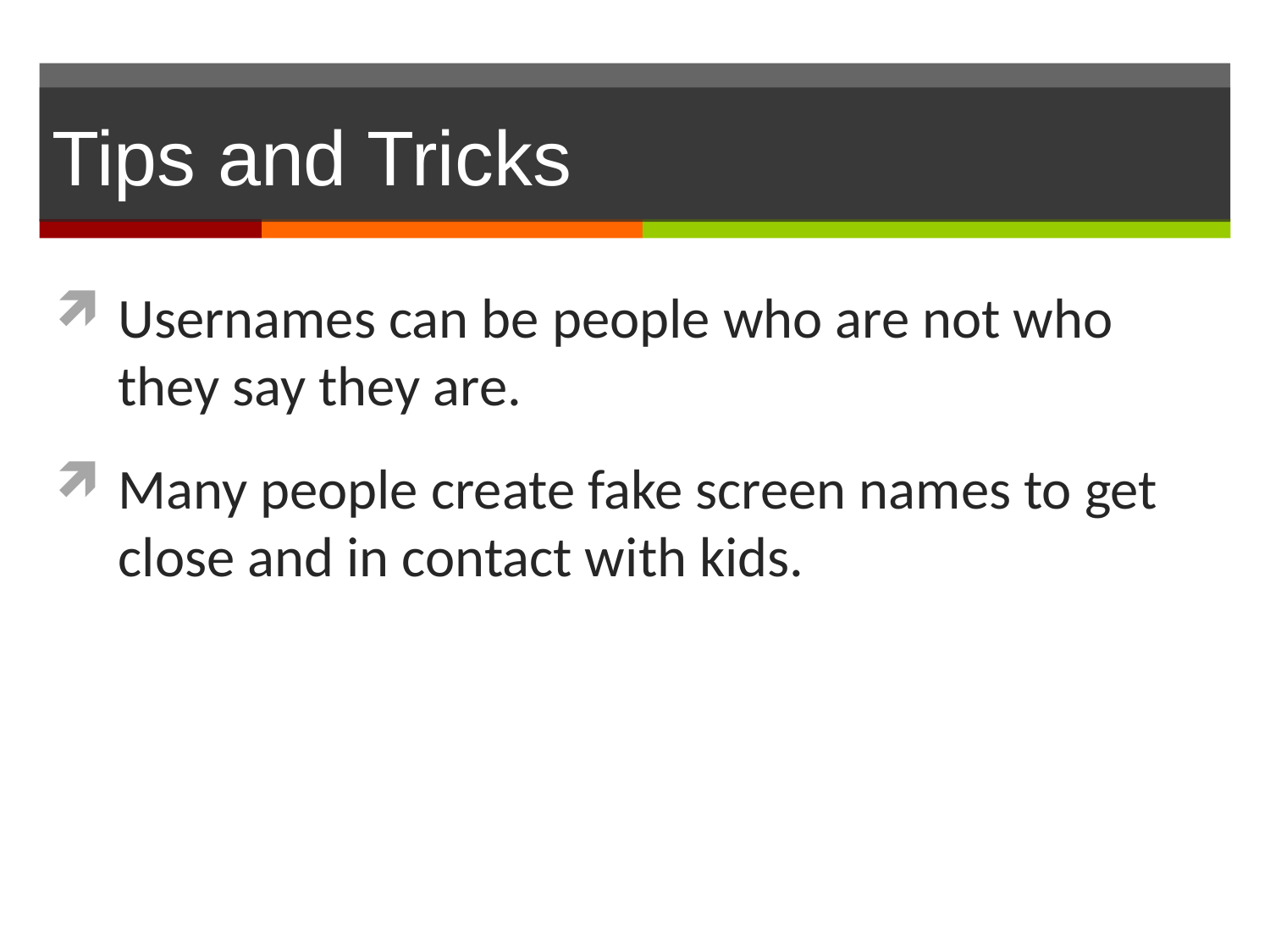

# Tips and Tricks
Usernames can be people who are not who they say they are.
Many people create fake screen names to get close and in contact with kids.